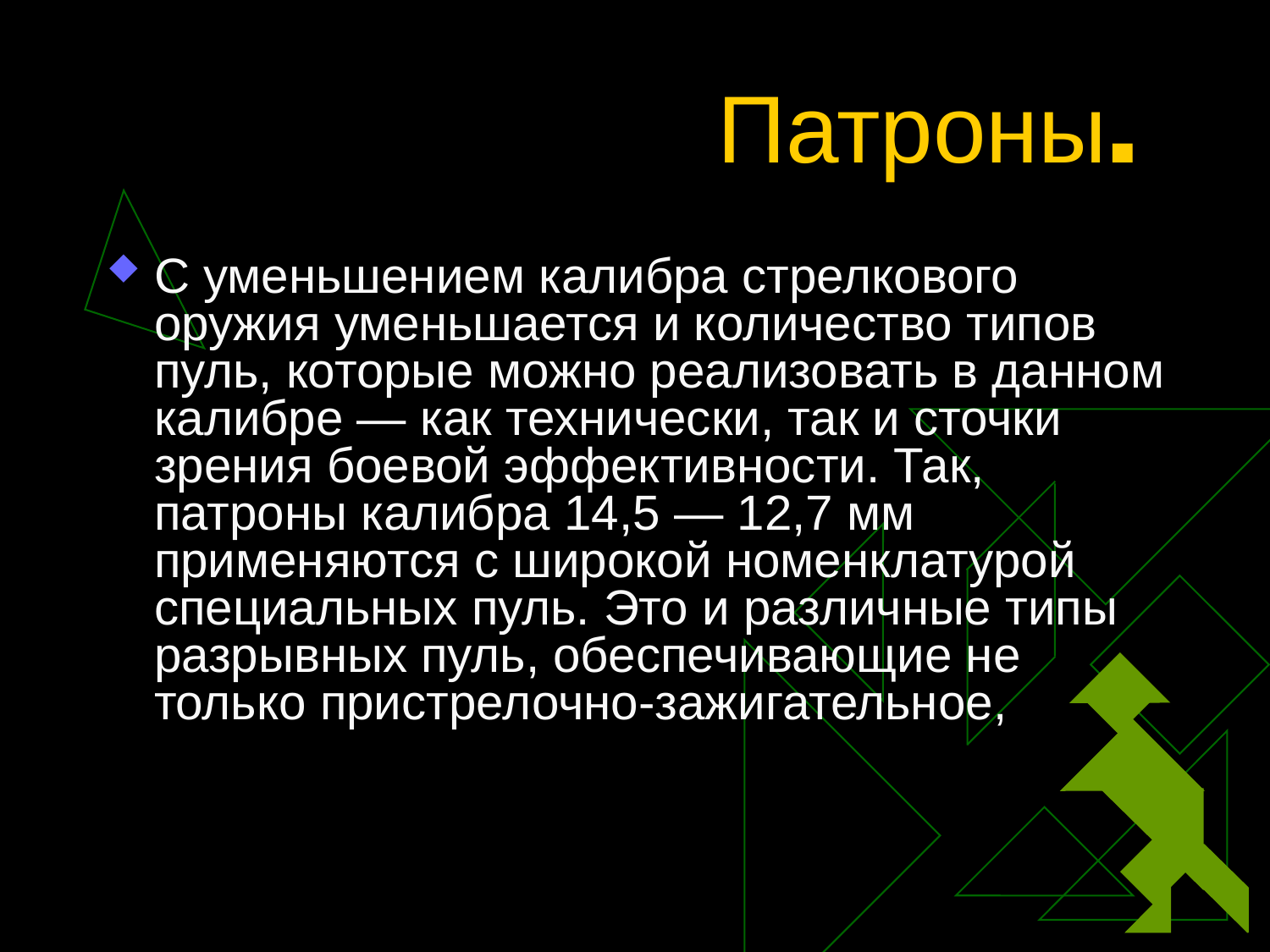

# Патроны.
С уменьшением калибра стрелкового оружия уменьшается и количество типов пуль, которые можно реализовать в данном калибре — как технически, так и сточки зрения боевой эффективности. Так, патроны калибра 14,5 — 12,7 мм применяются с широкой номенклатурой специальных пуль. Это и различные типы разрывных пуль, обеспечивающие не только пристрелочно-зажигательное,